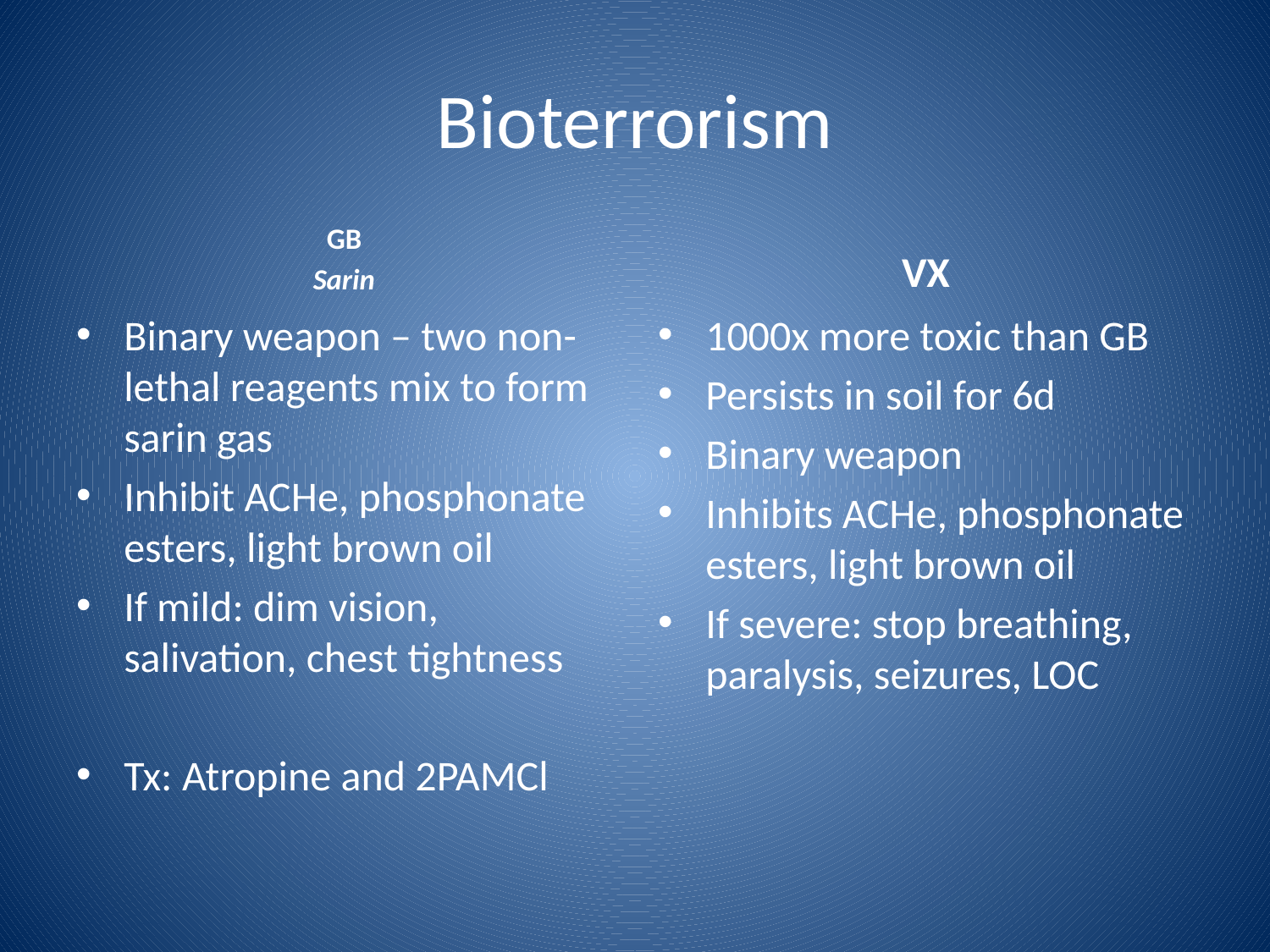

# Bioterrorism
GB
Sarin
VX
Binary weapon – two non-lethal reagents mix to form sarin gas
Inhibit ACHe, phosphonate esters, light brown oil
If mild: dim vision, salivation, chest tightness

Tx: Atropine and 2PAMCl
1000x more toxic than GB
Persists in soil for 6d
Binary weapon
Inhibits ACHe, phosphonate esters, light brown oil
If severe: stop breathing, paralysis, seizures, LOC